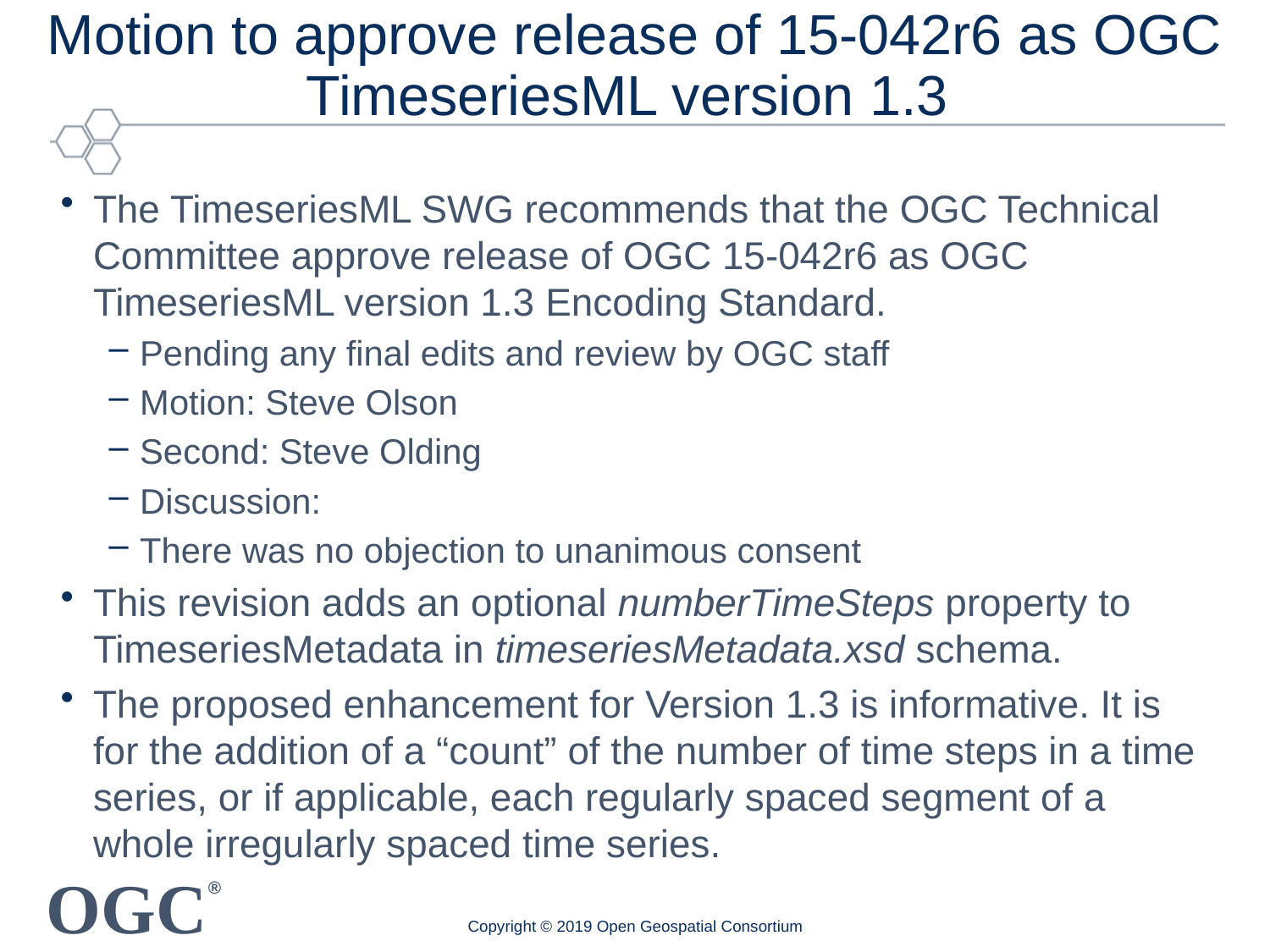

Motion to approve release of 15-042r6 as OGC TimeseriesML version 1.3
The TimeseriesML SWG recommends that the OGC Technical Committee approve release of OGC 15-042r6 as OGC TimeseriesML version 1.3 Encoding Standard.
Pending any final edits and review by OGC staff
Motion: Steve Olson
Second: Steve Olding
Discussion:
There was no objection to unanimous consent
This revision adds an optional numberTimeSteps property to TimeseriesMetadata in timeseriesMetadata.xsd schema.
The proposed enhancement for Version 1.3 is informative. It is for the addition of a “count” of the number of time steps in a time series, or if applicable, each regularly spaced segment of a whole irregularly spaced time series.

Copyright © 2019 Open Geospatial Consortium